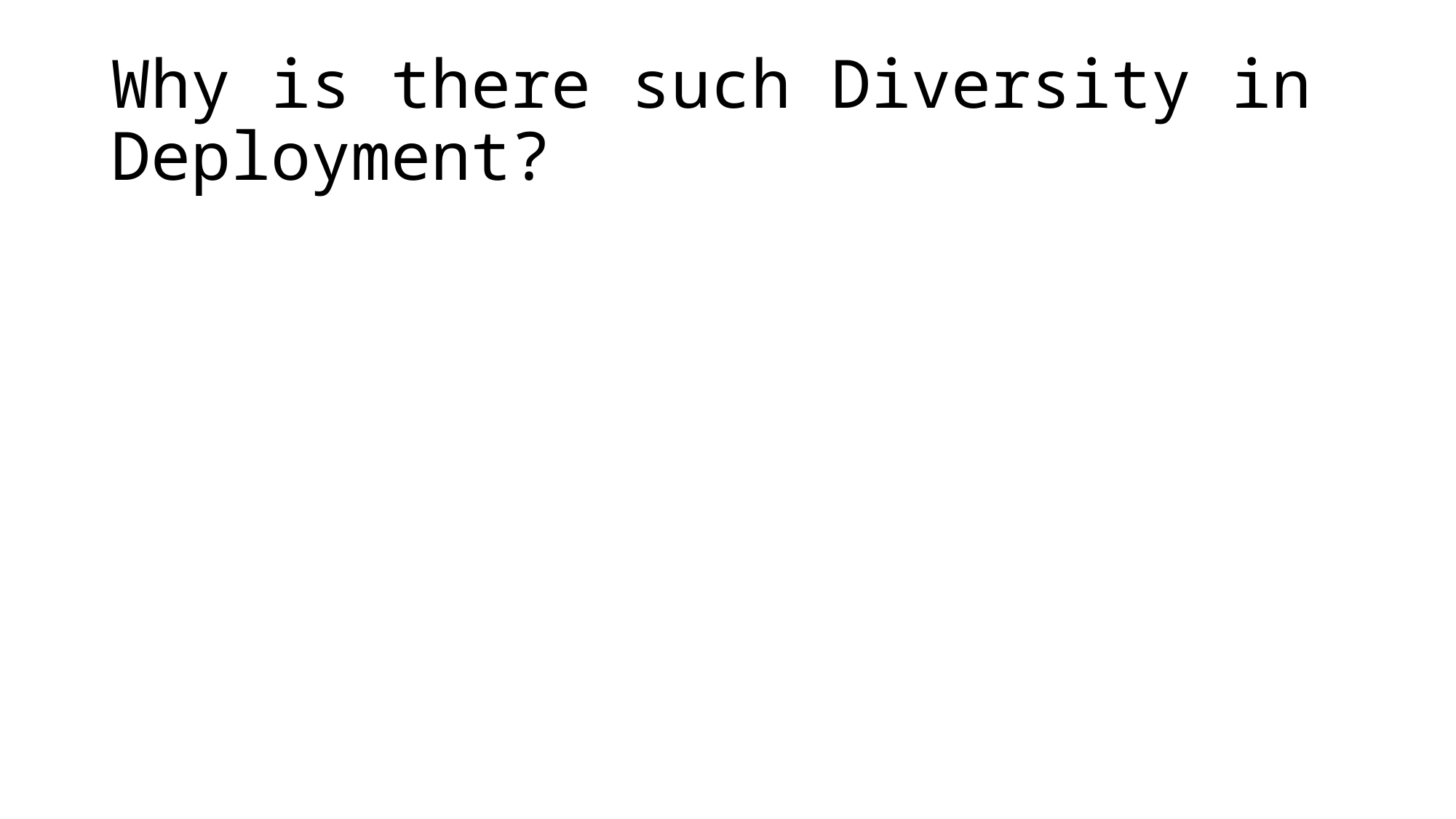

# Why is there such Diversity in Deployment?